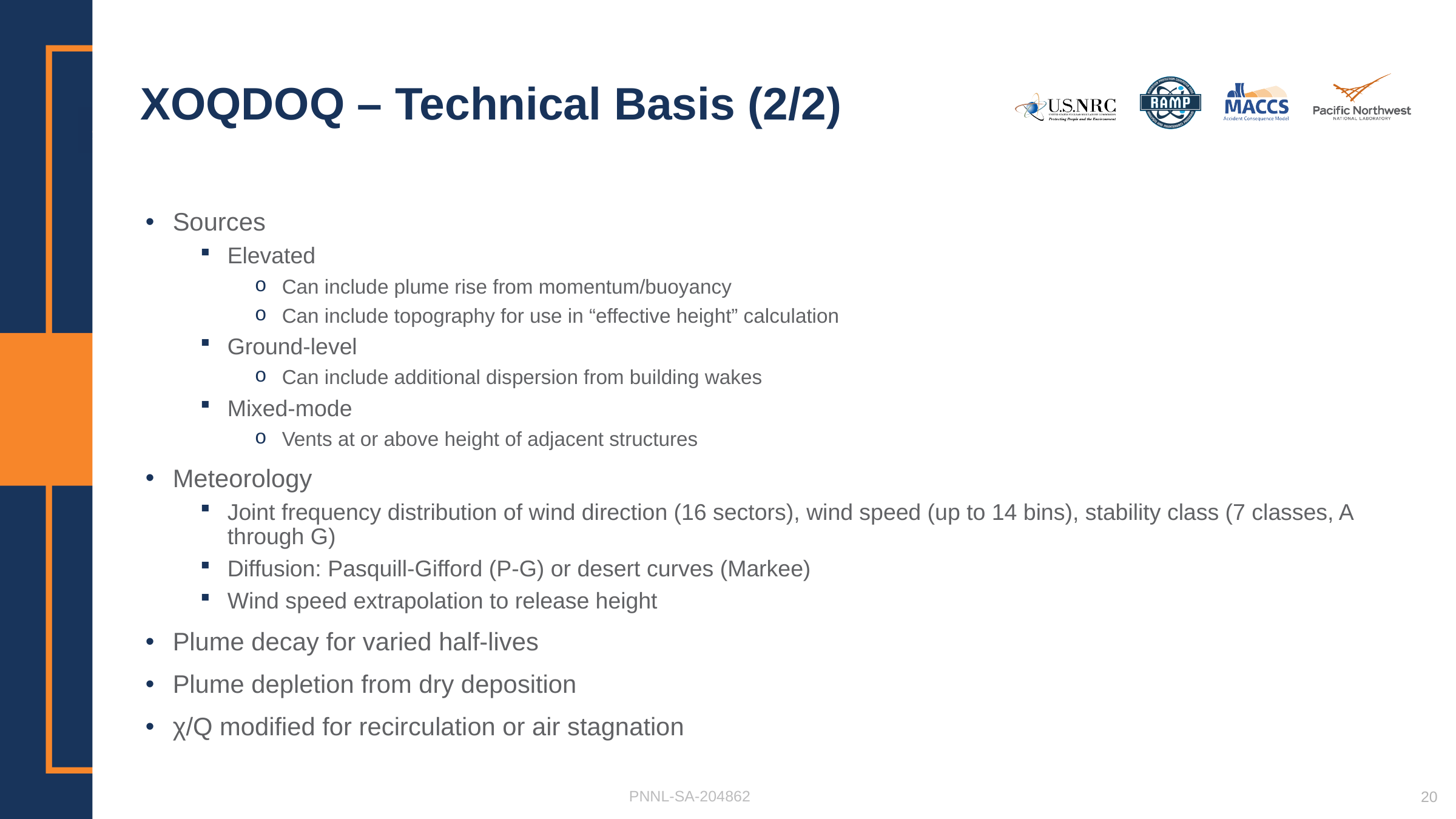

# XOQDOQ – Technical Basis (2/2)
Sources
Elevated
Can include plume rise from momentum/buoyancy
Can include topography for use in “effective height” calculation
Ground-level
Can include additional dispersion from building wakes
Mixed-mode
Vents at or above height of adjacent structures
Meteorology
Joint frequency distribution of wind direction (16 sectors), wind speed (up to 14 bins), stability class (7 classes, A through G)
Diffusion: Pasquill-Gifford (P-G) or desert curves (Markee)
Wind speed extrapolation to release height
Plume decay for varied half-lives
Plume depletion from dry deposition
χ/Q modified for recirculation or air stagnation

PNNL-SA-204862
20